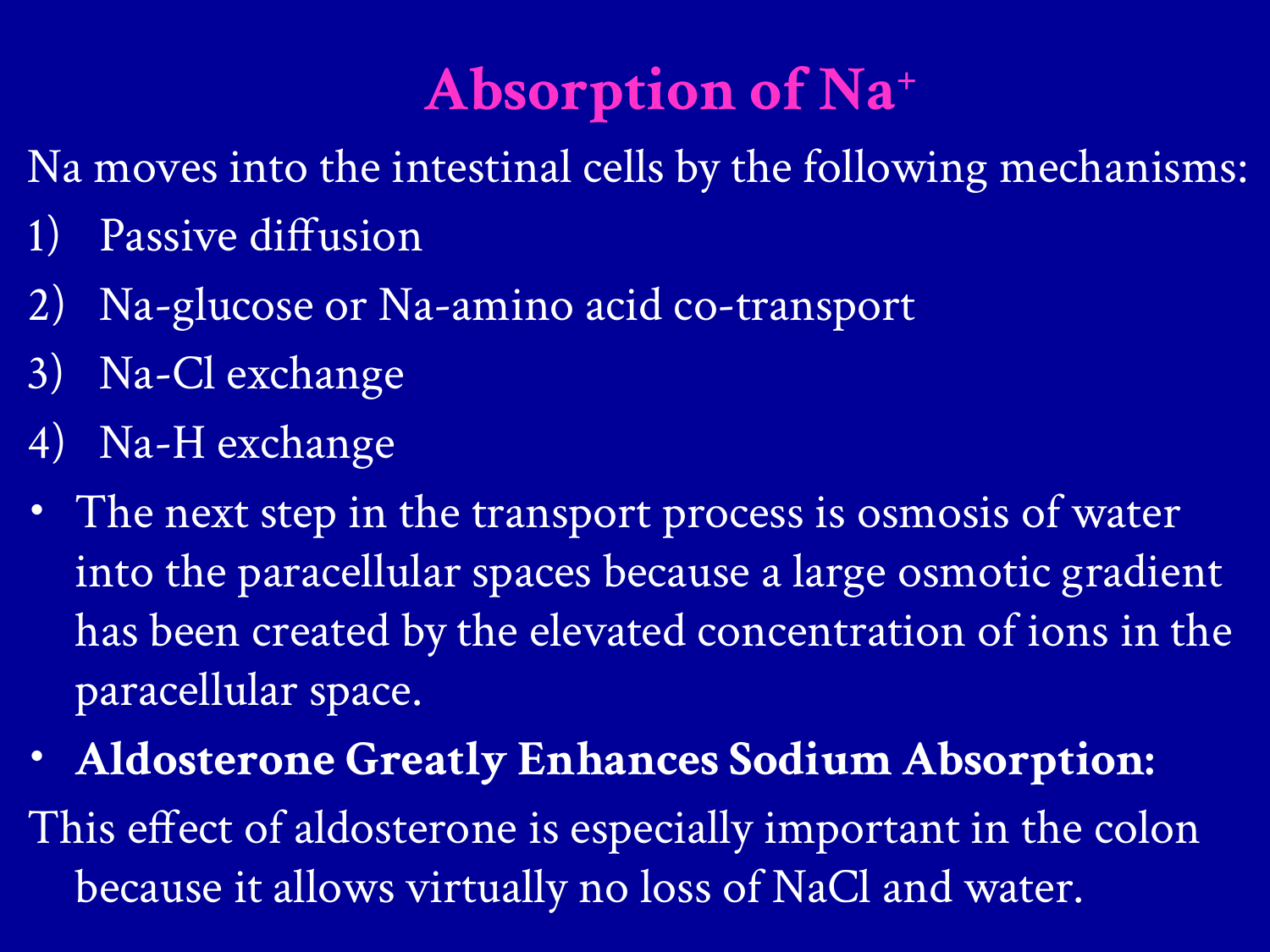

# Absorption of Na+
Na moves into the intestinal cells by the following mechanisms:
Passive diffusion
Na-glucose or Na-amino acid co-transport
Na-Cl exchange
Na-H exchange
The next step in the transport process is osmosis of water into the paracellular spaces because a large osmotic gradient has been created by the elevated concentration of ions in the paracellular space.
Aldosterone Greatly Enhances Sodium Absorption:
This effect of aldosterone is especially important in the colon because it allows virtually no loss of NaCl and water.